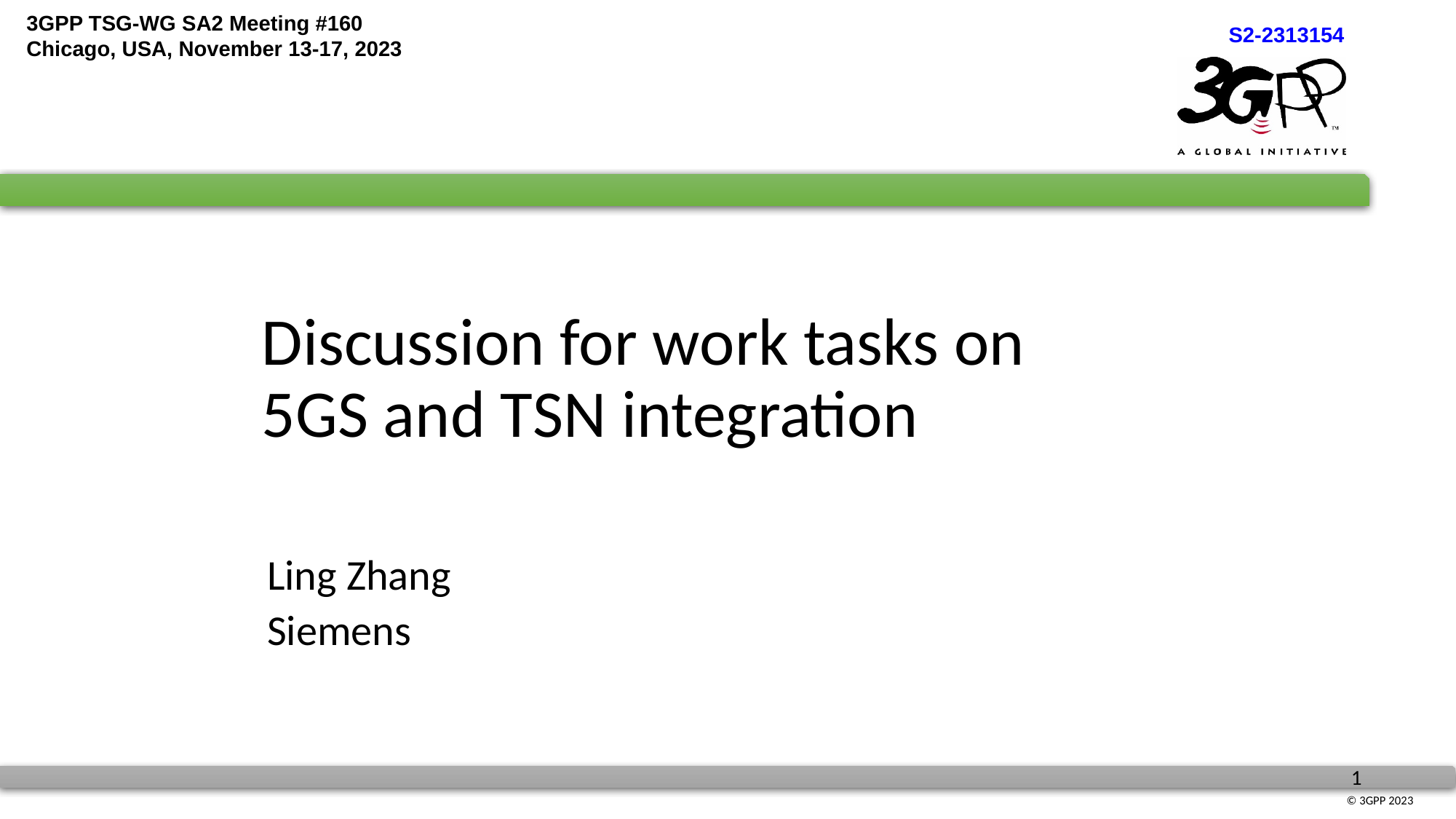

# Discussion for work tasks on 5GS and TSN integration
Ling Zhang
Siemens